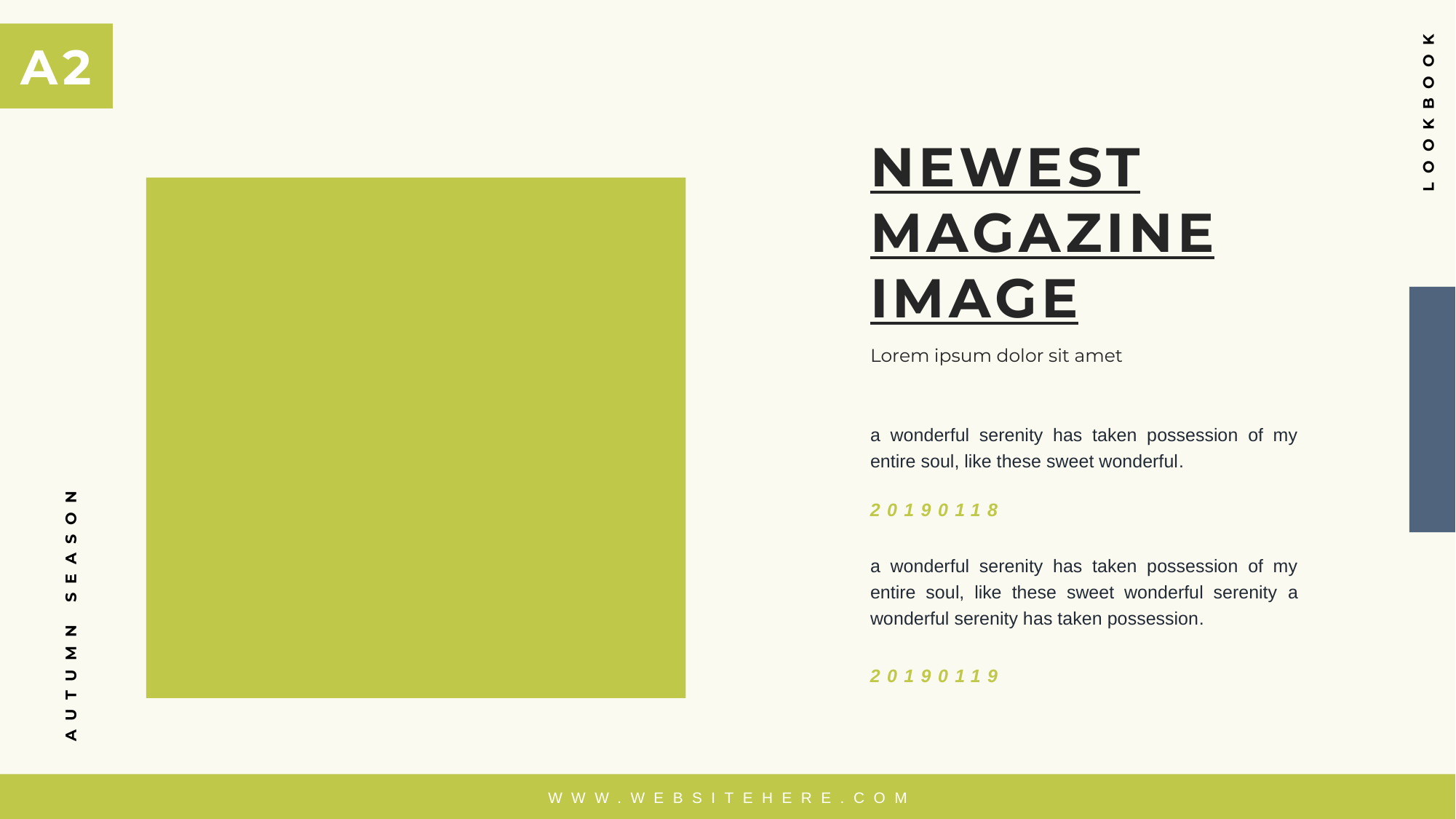

A2

WWW.WEBSITEHERE.COM
LOOKBOOK
NEWEST
MAGAZINE
IMAGE
Lorem ipsum dolor sit amet

a wonderful serenity has taken possession of my entire soul, like these sweet wonderful.
20190118
a wonderful serenity has taken possession of my entire soul, like these sweet wonderful serenity a wonderful serenity has taken possession.
AUTUMN SEASON
20190119